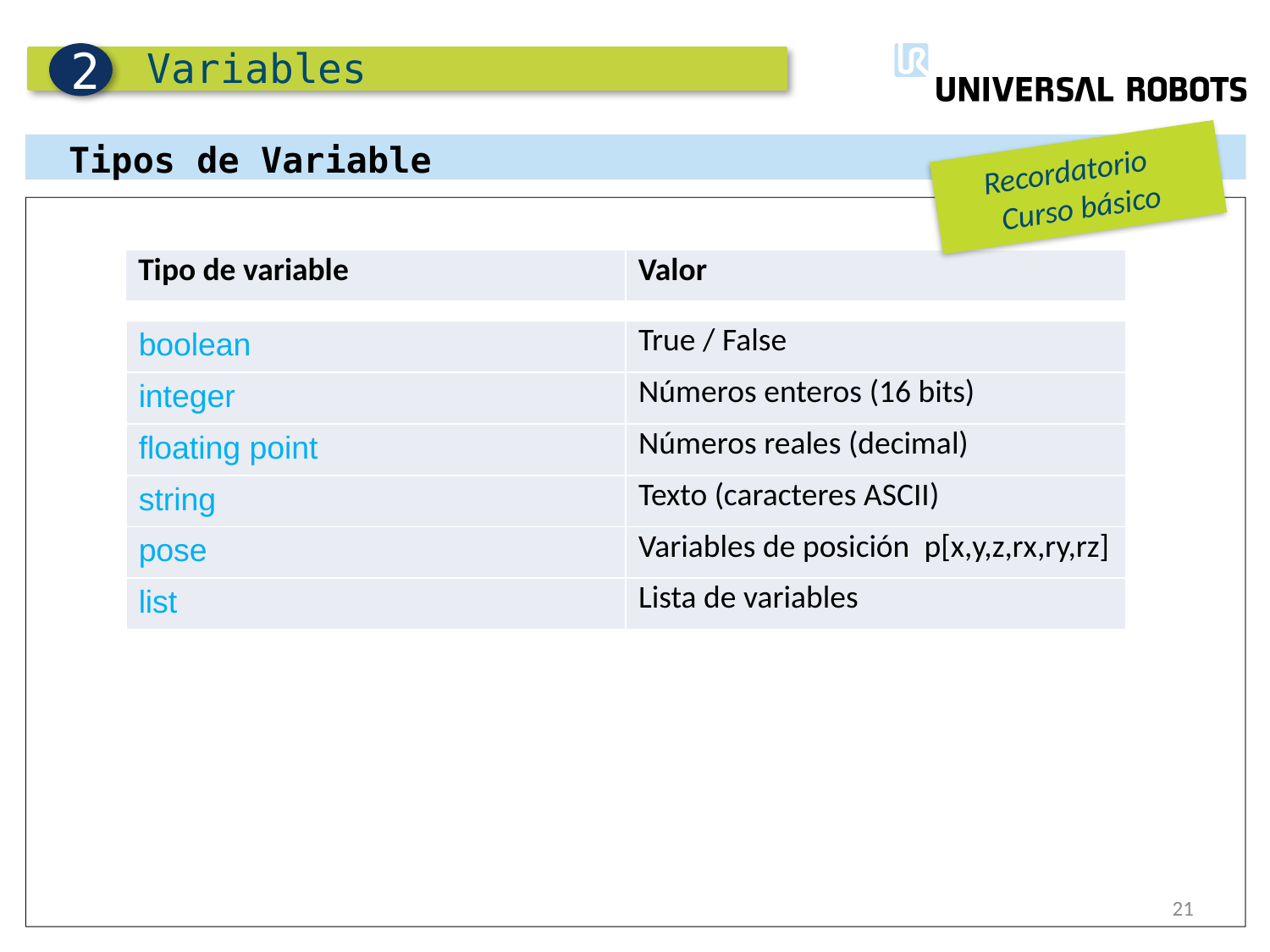

Variables

2
Tipos de Variable
Recordatorio    Curso básico

| Tipo de variable | Valor |
| --- | --- |
| boolean | True / False |
| --- | --- |
| integer | Números enteros (16 bits) |
| floating point | Números reales (decimal) |
| string | Texto (caracteres ASCII) |
| pose | Variables de posición p[x,y,z,rx,ry,rz] |
| list | Lista de variables |
21